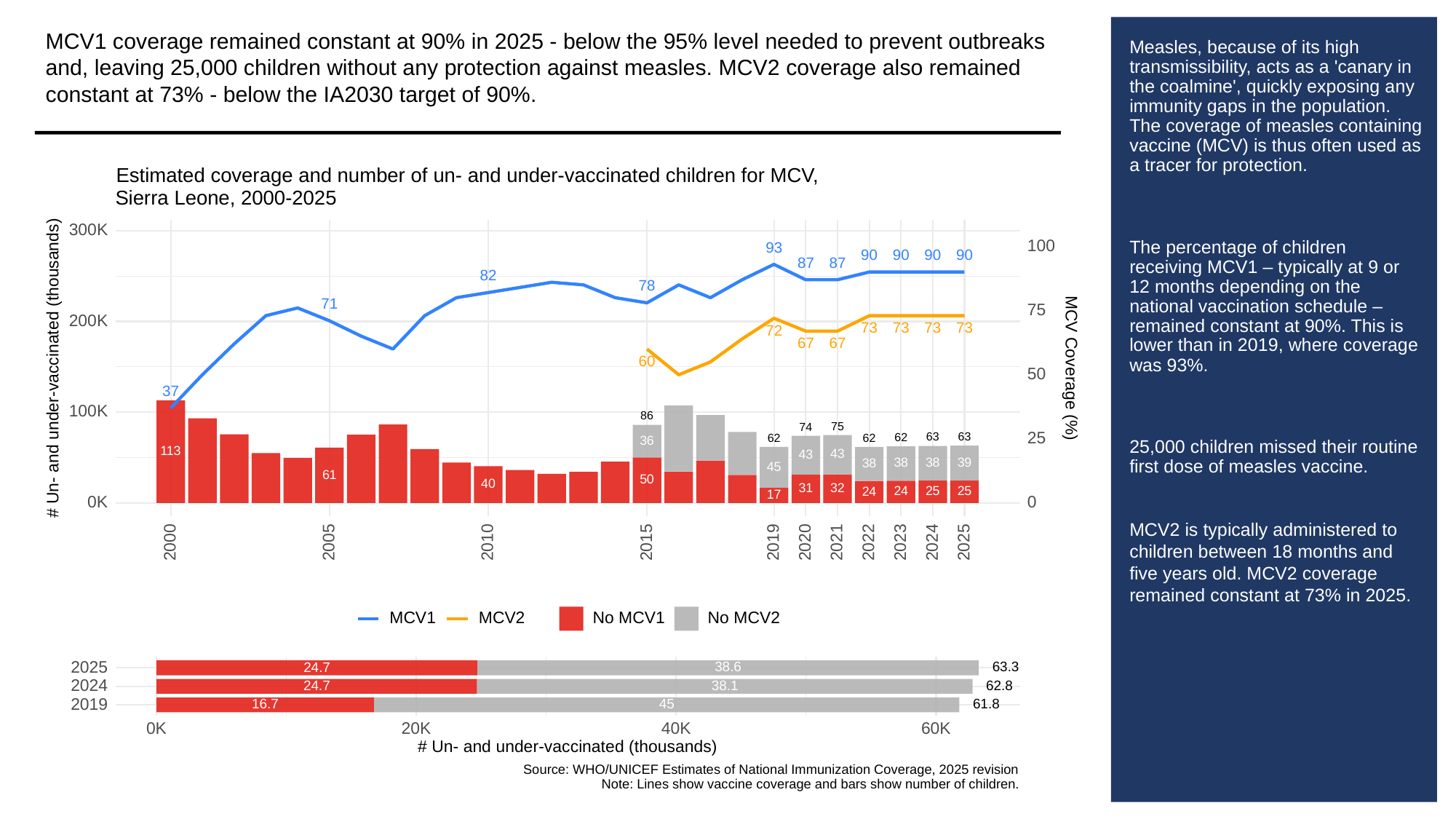

MCV1 coverage remained constant at 90% in 2025 - below the 95% level needed to prevent outbreaks and, leaving 25,000 children without any protection against measles. MCV2 coverage also remained constant at 73% - below the IA2030 target of 90%.
# Measles, because of its high transmissibility, acts as a 'canary in the coalmine', quickly exposing any immunity gaps in the population. The coverage of measles containing vaccine (MCV) is thus often used as a tracer for protection.

The percentage of children receiving MCV1 – typically at 9 or 12 months depending on the national vaccination schedule – remained constant at 90%. This is lower than in 2019, where coverage was 93%.

25,000 children missed their routine first dose of measles vaccine.

MCV2 is typically administered to children between 18 months and five years old. MCV2 coverage remained constant at 73% in 2025.

Estimated coverage and number of un- and under-vaccinated children for MCV,
Sierra Leone, 2000-2025

300K

100
93
90
90
90
90
87
87

82

78
71
75
200K

73
73
73
73
72
67
67
60
# Un- and under-vaccinated (thousands)
MCV Coverage (%)

50
37

100K
86

75
74

25
63
63
62
62
62

36

113

43
43

39
38
38
38

45

61

50
40

32
31
25
25
24
24

17
0K
0

2023
2000
2005
2010
2015
2019
2020
2021
2022
2024
2025

MCV1
MCV2
No MCV1
No MCV2

2025
38.6
63.3
24.7

2024
38.1
62.8
24.7

2019
16.7
61.8
45

0K
20K
40K
60K
# Un- and under-vaccinated (thousands)
Source: WHO/UNICEF Estimates of National Immunization Coverage, 2025 revision
Note: Lines show vaccine coverage and bars show number of children.